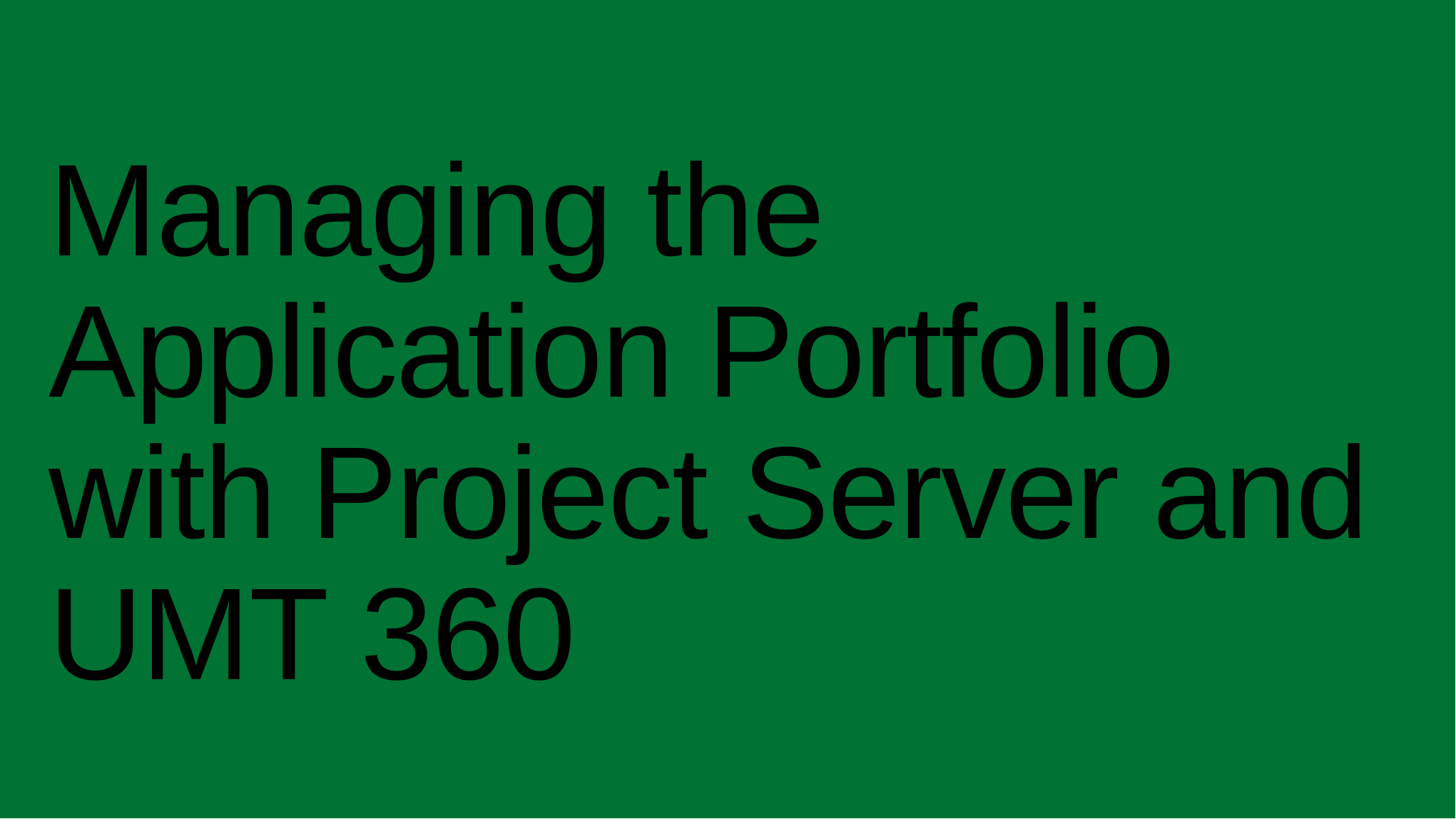

# Managing the Application Portfolio with Project Server and UMT 360